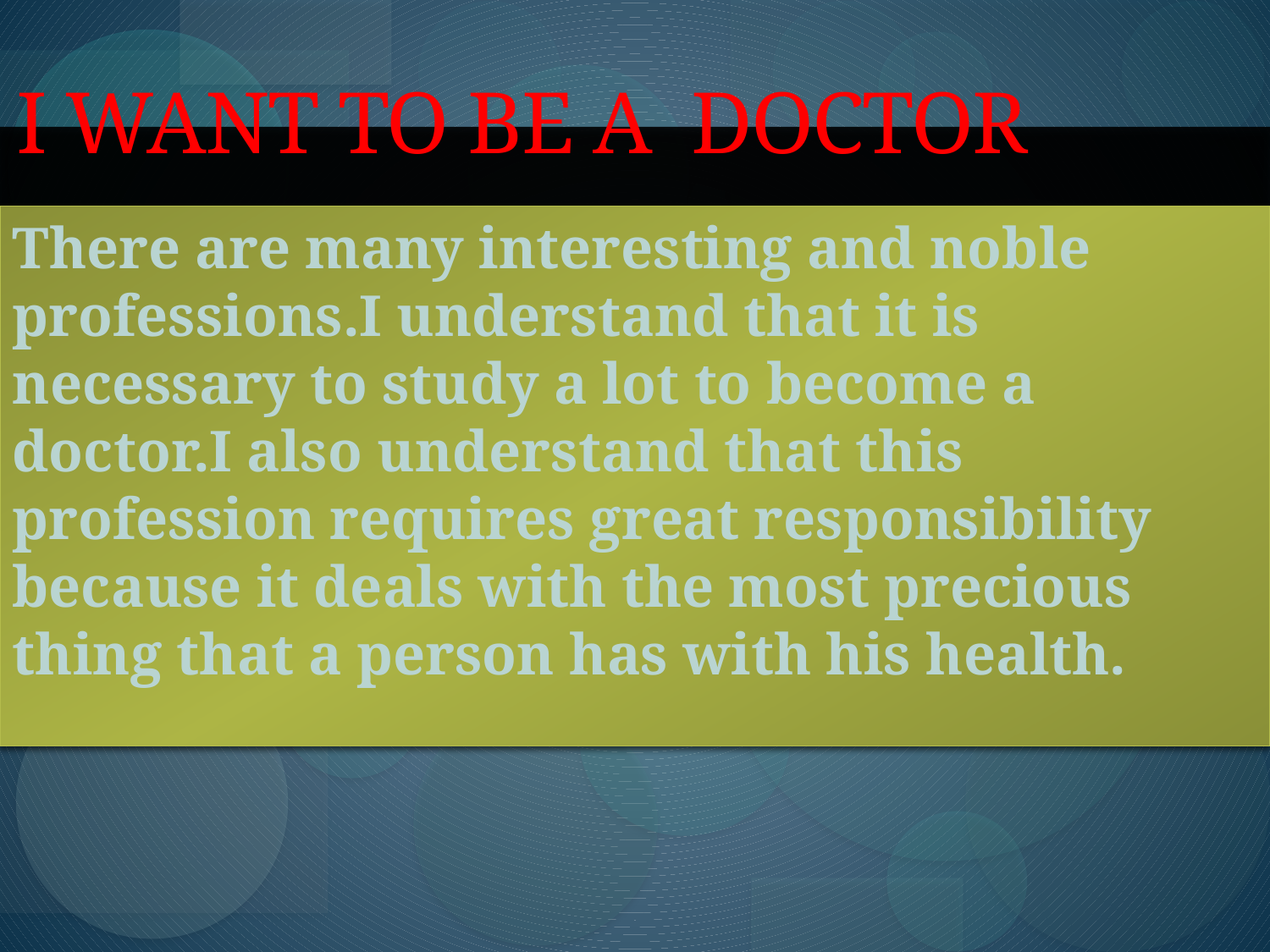

# I want to be a  doctor
There are many interesting and noble professions.I understand that it is necessary to study a lot to become a doctor.I also understand that this profession requires great responsibility because it deals with the most precious thing that a person has with his health.